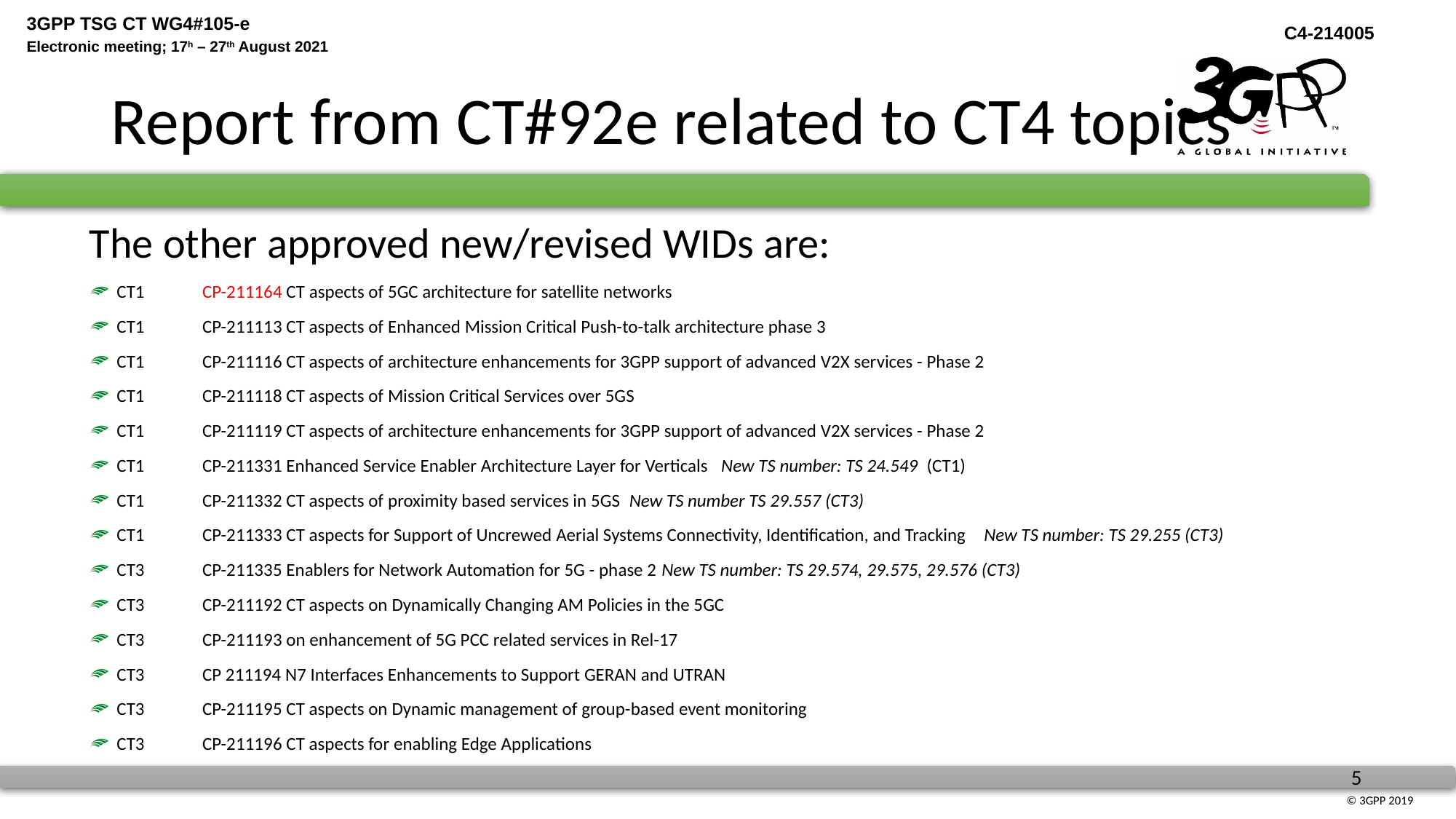

# Report from CT#92e related to CT4 topics
The other approved new/revised WIDs are:
CT1	CP-211164 CT aspects of 5GC architecture for satellite networks
CT1	CP-211113 CT aspects of Enhanced Mission Critical Push-to-talk architecture phase 3
CT1 	CP-211116 CT aspects of architecture enhancements for 3GPP support of advanced V2X services - Phase 2
CT1	CP-211118 CT aspects of Mission Critical Services over 5GS
CT1	CP-211119 CT aspects of architecture enhancements for 3GPP support of advanced V2X services - Phase 2
CT1	CP-211331 Enhanced Service Enabler Architecture Layer for Verticals   New TS number: TS 24.549  (CT1)
CT1 	CP-211332 CT aspects of proximity based services in 5GS  New TS number TS 29.557 (CT3)
CT1	CP-211333 CT aspects for Support of Uncrewed Aerial Systems Connectivity, Identification, and Tracking    New TS number: TS 29.255 (CT3)
CT3 	CP-211335 Enablers for Network Automation for 5G - phase 2 New TS number: TS 29.574, 29.575, 29.576 (CT3)
CT3 	CP-211192 CT aspects on Dynamically Changing AM Policies in the 5GC
CT3 	CP-211193 on enhancement of 5G PCC related services in Rel-17
CT3 	CP 211194 N7 Interfaces Enhancements to Support GERAN and UTRAN
CT3	CP-211195 CT aspects on Dynamic management of group-based event monitoring
CT3	CP-211196 CT aspects for enabling Edge Applications